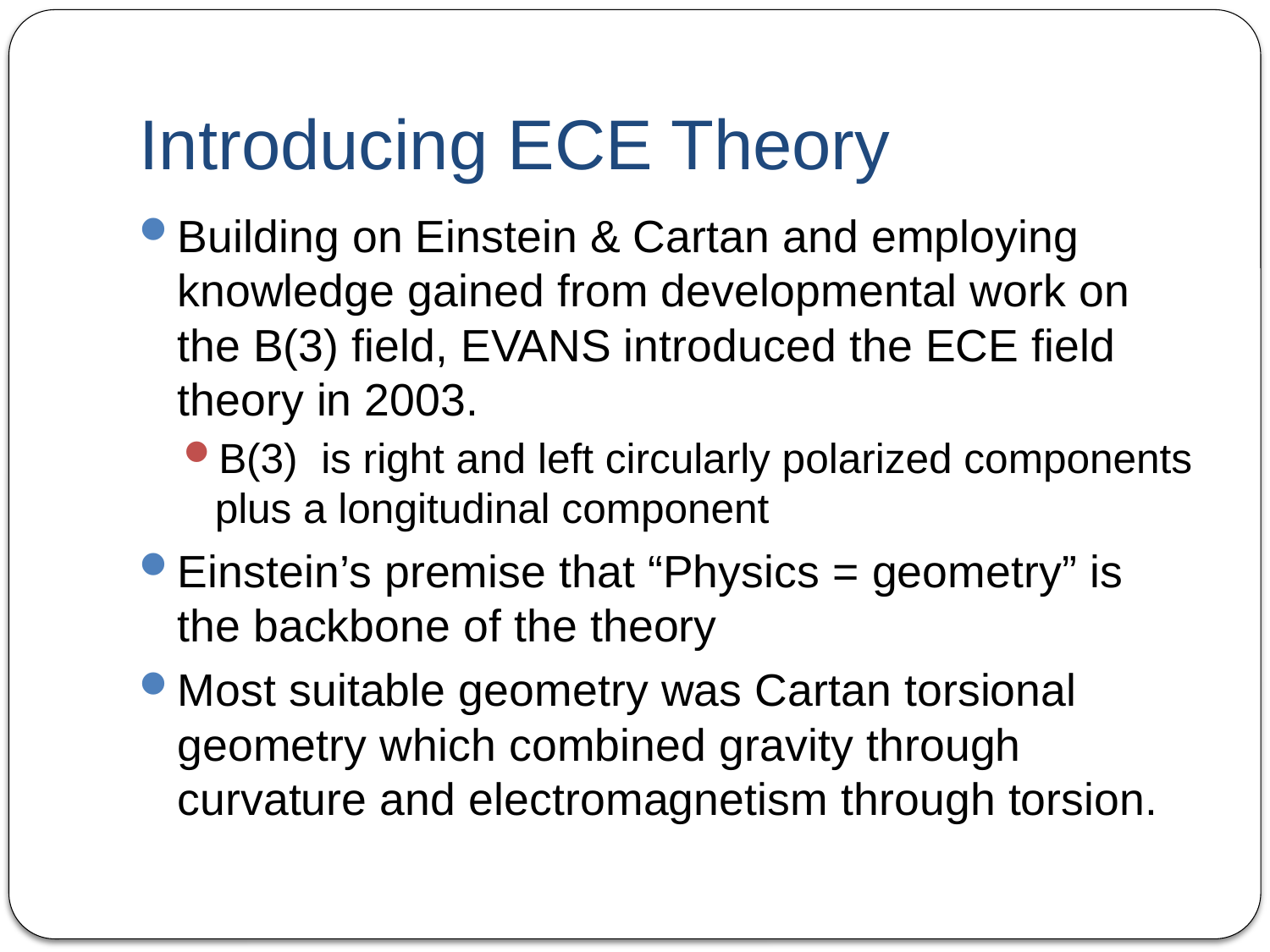

# Introducing ECE Theory
Building on Einstein & Cartan and employing knowledge gained from developmental work on the B(3) field, EVANS introduced the ECE field theory in 2003.
B(3)  is right and left circularly polarized components plus a longitudinal component
Einstein’s premise that “Physics = geometry” is the backbone of the theory
Most suitable geometry was Cartan torsional geometry which combined gravity through curvature and electromagnetism through torsion.